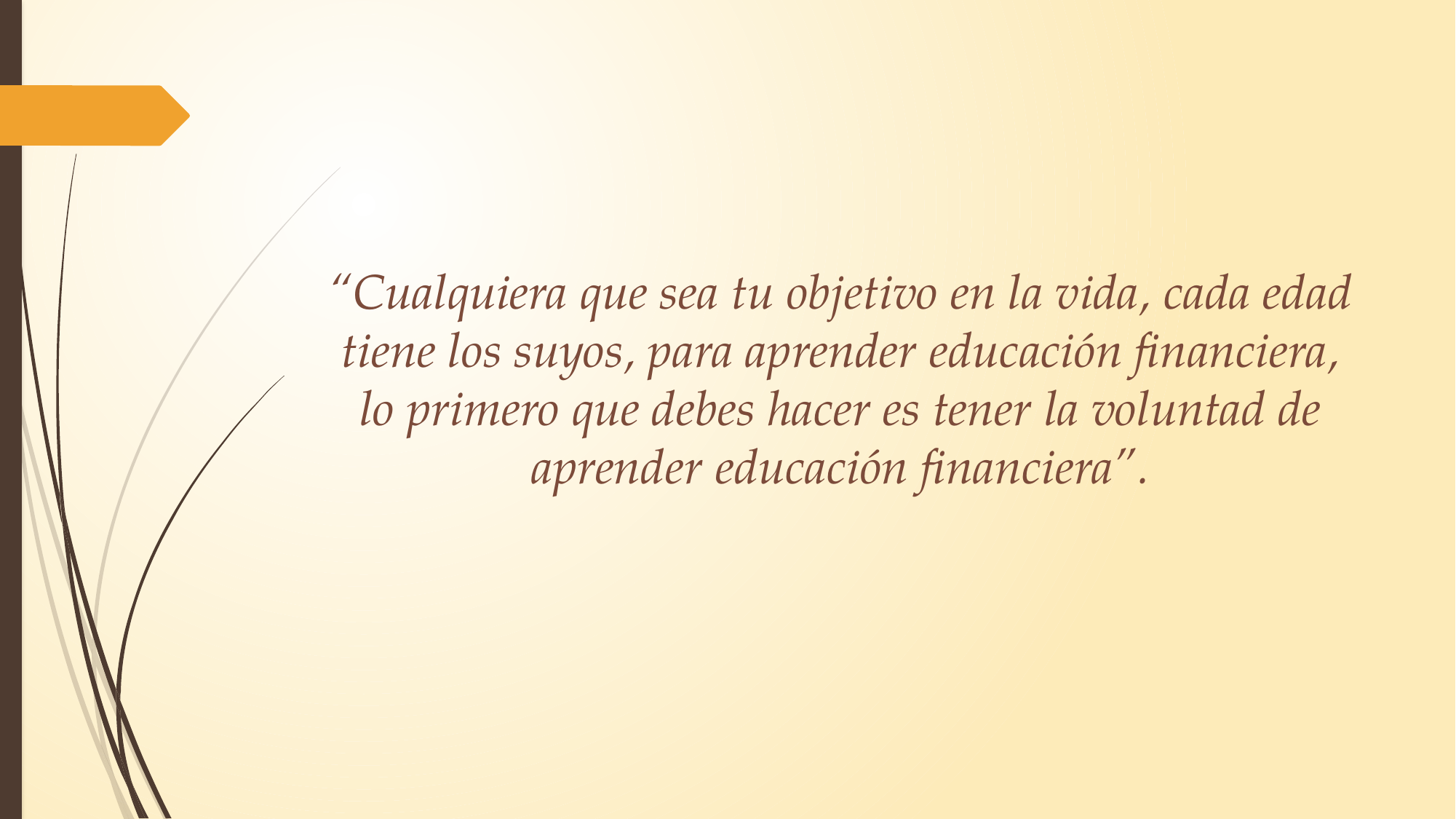

“Cualquiera que sea tu objetivo en la vida, cada edad tiene los suyos, para aprender educación financiera, lo primero que debes hacer es tener la voluntad de aprender educación financiera”.